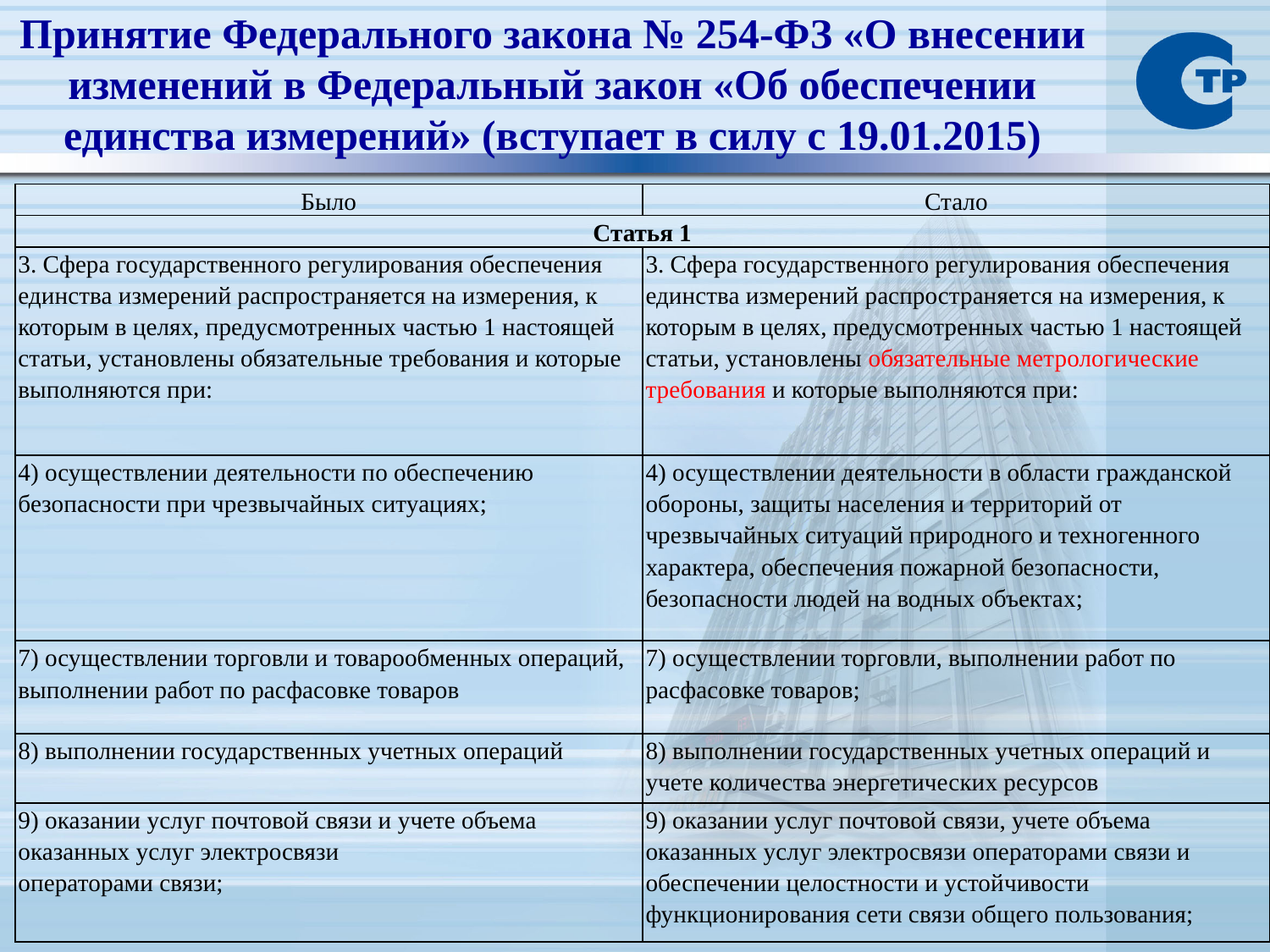

Принятие Федерального закона № 254-ФЗ «О внесении изменений в Федеральный закон «Об обеспечении единства измерений» (вступает в силу с 19.01.2015)
| Было | Стало |
| --- | --- |
| Статья 1 |  |
| 3. Сфера государственного регулирования обеспечения единства измерений распространяется на измерения, к которым в целях, предусмотренных частью 1 настоящей статьи, установлены обязательные требования и которые выполняются при: | 3. Сфера государственного регулирования обеспечения единства измерений распространяется на измерения, к которым в целях, предусмотренных частью 1 настоящей статьи, установлены обязательные метрологические требования и которые выполняются при: |
| 4) осуществлении деятельности по обеспечению безопасности при чрезвычайных ситуациях; | 4) осуществлении деятельности в области гражданской обороны, защиты населения и территорий от чрезвычайных ситуаций природного и техногенного характера, обеспечения пожарной безопасности, безопасности людей на водных объектах; |
| 7) осуществлении торговли и товарообменных операций, выполнении работ по расфасовке товаров | 7) осуществлении торговли, выполнении работ по расфасовке товаров; |
| 8) выполнении государственных учетных операций | 8) выполнении государственных учетных операций и учете количества энергетических ресурсов |
| 9) оказании услуг почтовой связи и учете объема оказанных услуг электросвязи операторами связи; | 9) оказании услуг почтовой связи, учете объема оказанных услуг электросвязи операторами связи и обеспечении целостности и устойчивости функционирования сети связи общего пользования; |